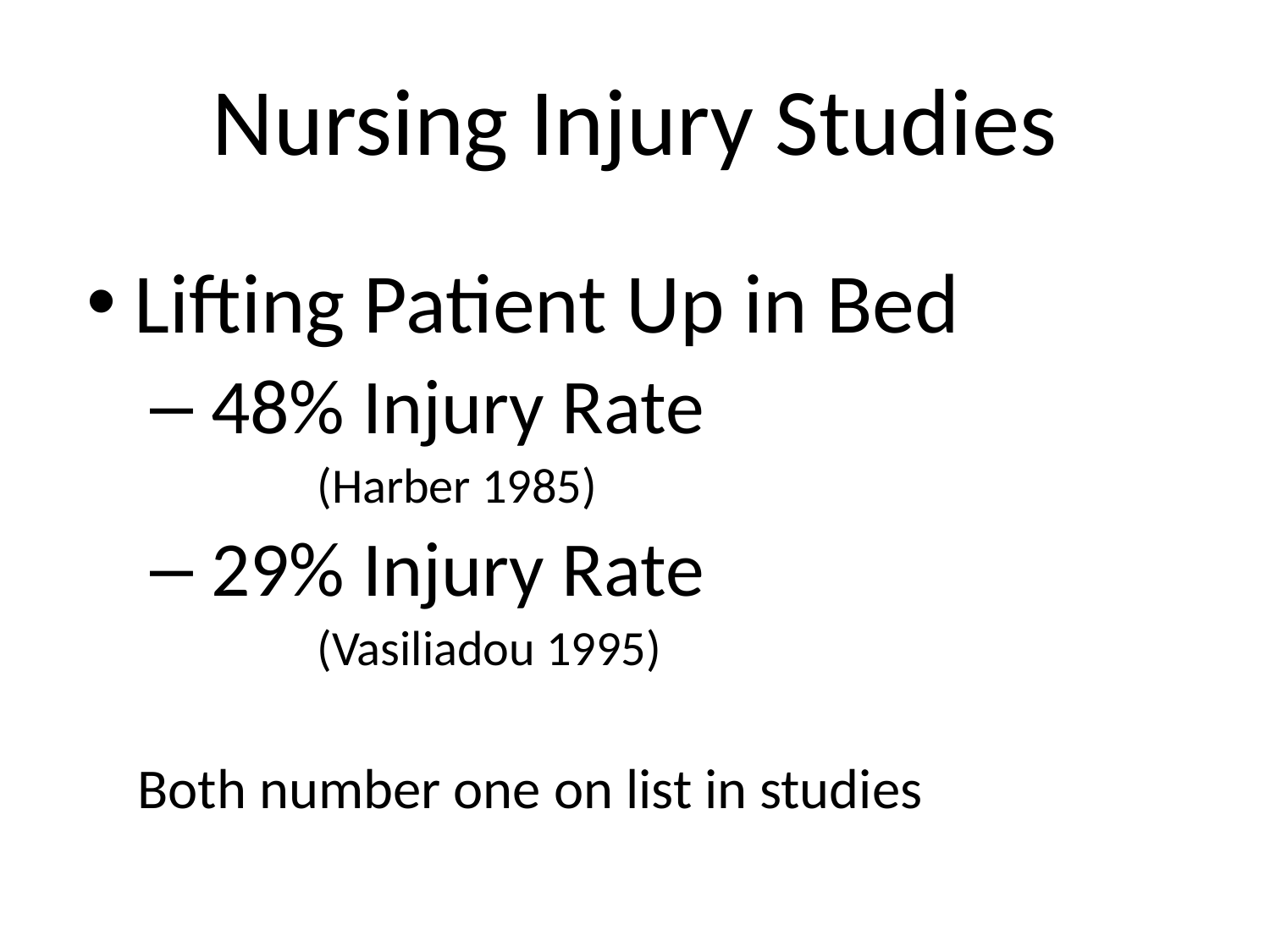

# Nursing Injury Studies
Lifting Patient Up in Bed
 48% Injury Rate
		(Harber 1985)
 29% Injury Rate
		(Vasiliadou 1995)

    Both number one on list in studies